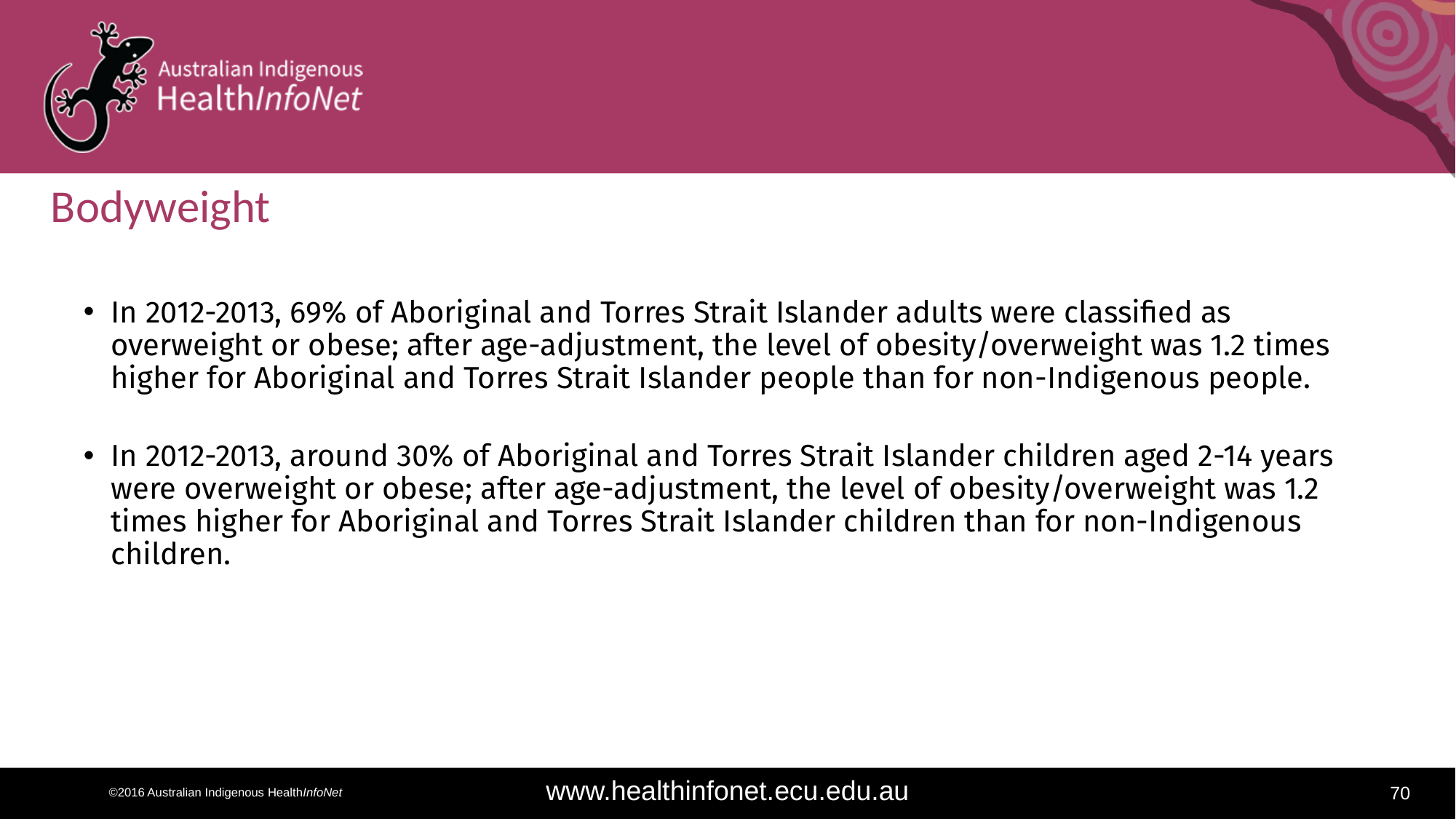

# Bodyweight
In 2012-2013, 69% of Aboriginal and Torres Strait Islander adults were classified as overweight or obese; after age-adjustment, the level of obesity/overweight was 1.2 times higher for Aboriginal and Torres Strait Islander people than for non-Indigenous people.
In 2012-2013, around 30% of Aboriginal and Torres Strait Islander children aged 2-14 years were overweight or obese; after age-adjustment, the level of obesity/overweight was 1.2 times higher for Aboriginal and Torres Strait Islander children than for non-Indigenous children.